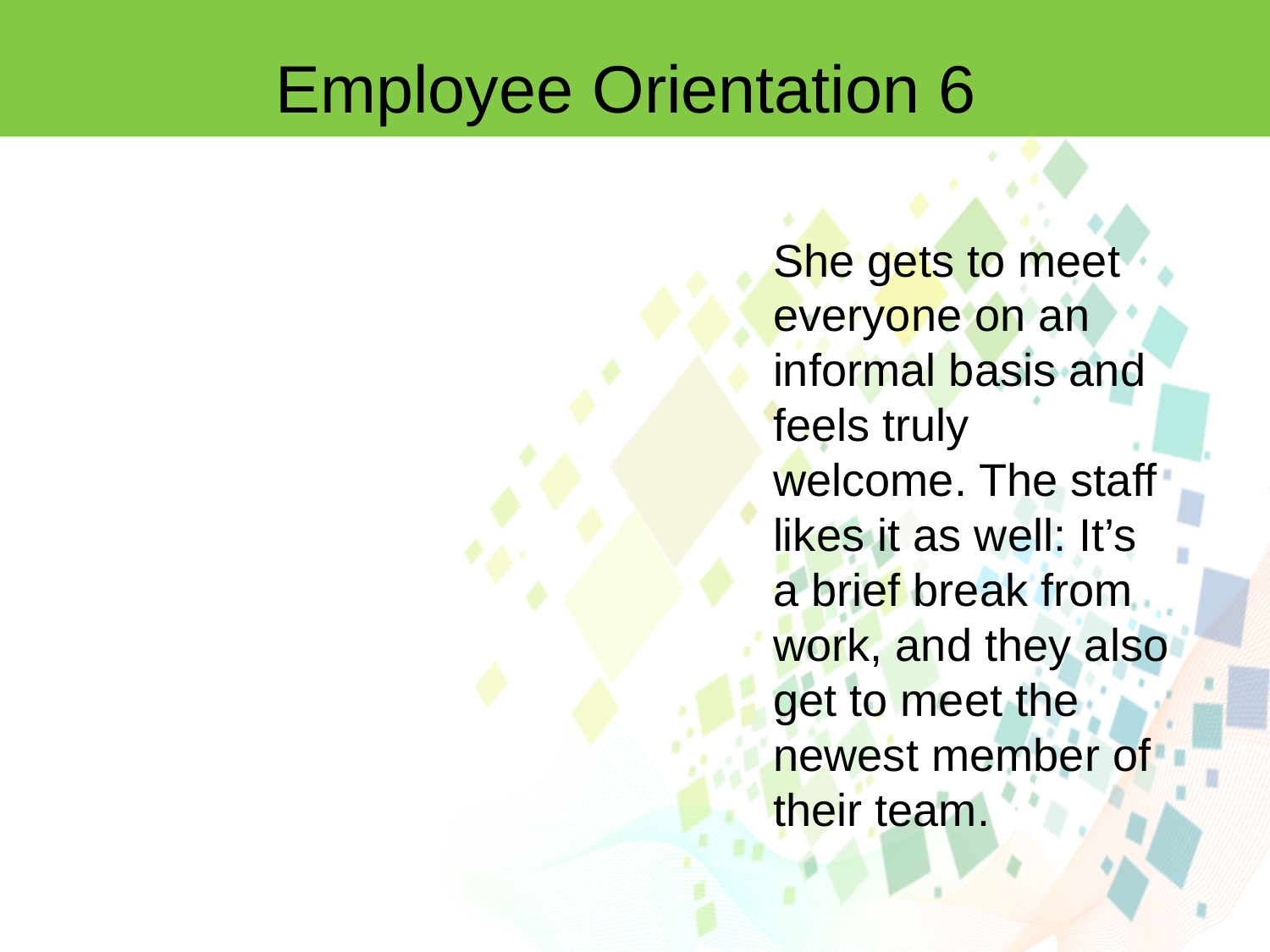

Employee Orientation 6
She gets to meet everyone on an informal basis and feels truly welcome. The staff likes it as well: It’s a brief break from work, and they also get to meet the newest member of their team.